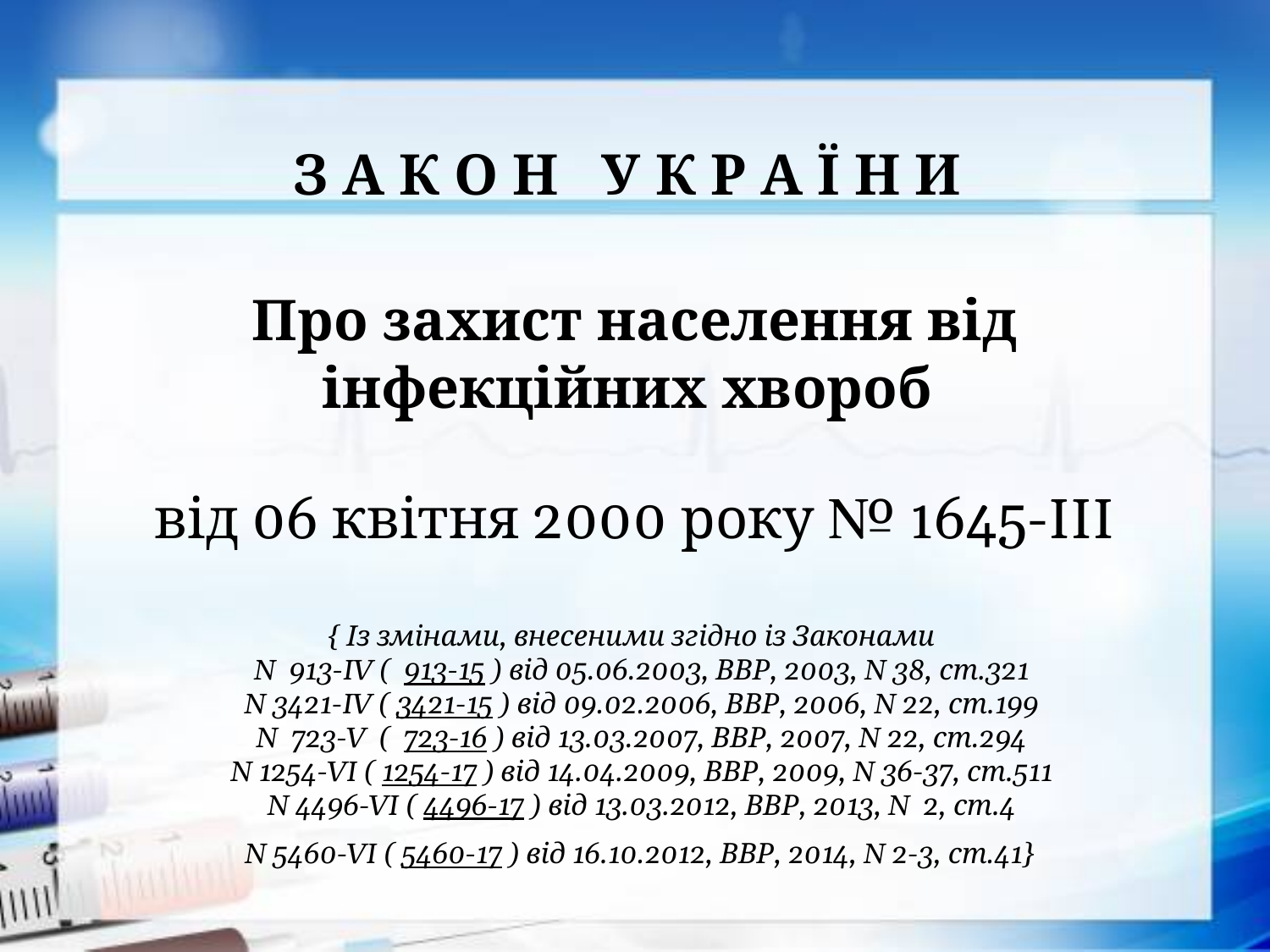

З А К О Н   У К Р А Ї Н И
Про захист населення від інфекційних хвороб
від 06 квітня 2000 року № 1645-III

{ Із змінами, внесеними згідно із Законами
   N  913-IV (  913-15 ) від 05.06.2003, ВВР, 2003, N 38, ст.321
   N 3421-IV ( 3421-15 ) від 09.02.2006, ВВР, 2006, N 22, ст.199
   N  723-V  (  723-16 ) від 13.03.2007, ВВР, 2007, N 22, ст.294
   N 1254-VI ( 1254-17 ) від 14.04.2009, ВВР, 2009, N 36-37, ст.511
   N 4496-VI ( 4496-17 ) від 13.03.2012, ВВР, 2013, N  2, ст.4
   N 5460-VI ( 5460-17 ) від 16.10.2012, ВВР, 2014, N 2-3, ст.41}